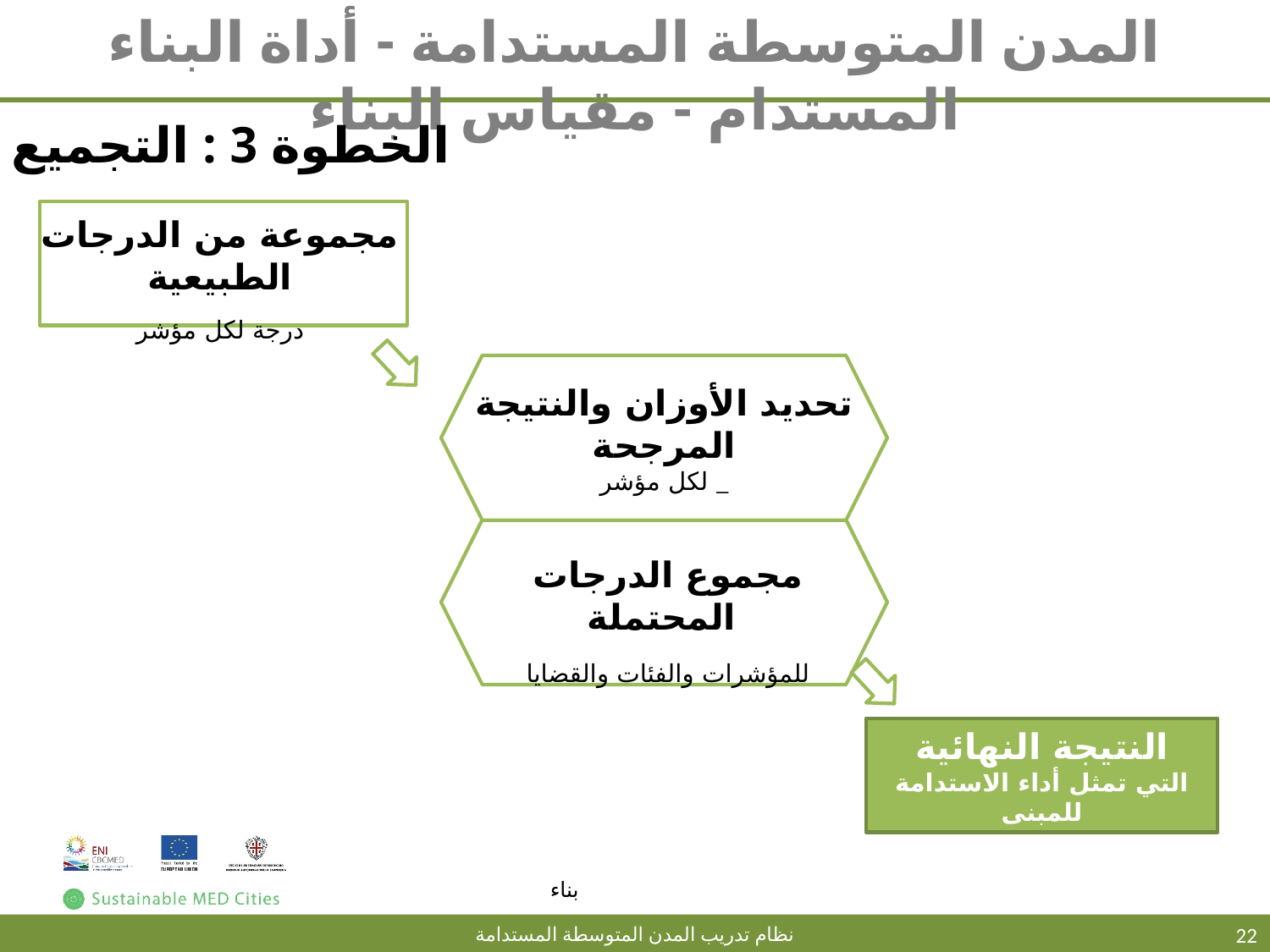

# المدن المتوسطة المستدامة - أداة البناء المستدام - مقياس البناء
الخطوة 3 : التجميع

مجموعة من الدرجات الطبيعية

درجة لكل مؤشر

تحديد الأوزان والنتيجة المرجحة
لكل مؤشر _

مجموع الدرجات المحتملة

للمؤشرات والفئات والقضايا

النتيجة النهائية
التي تمثل أداء الاستدامة للمبنى

22